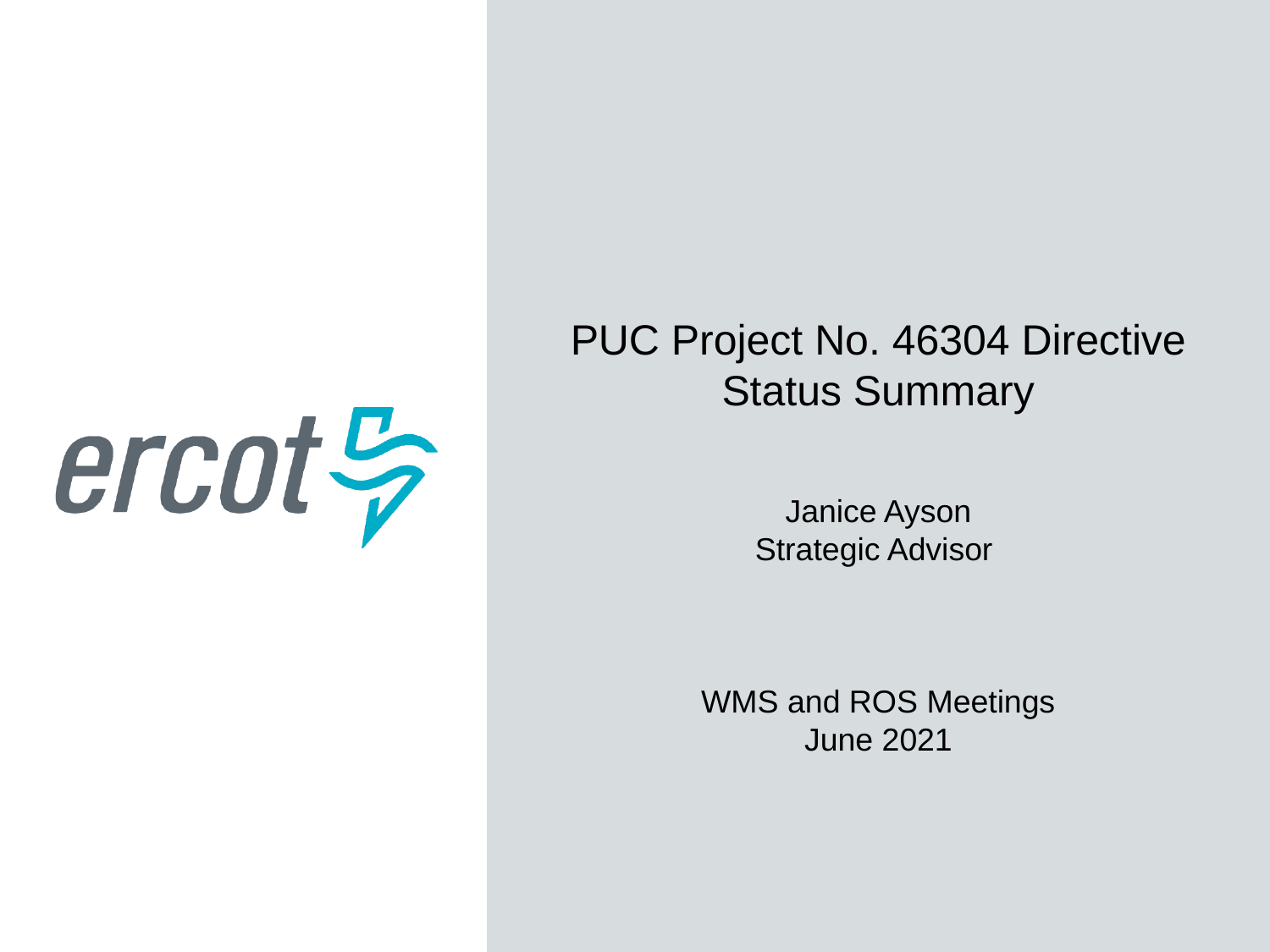

PUC Project No. 46304 Directive Status Summary

Janice Ayson
Strategic Advisor

WMS and ROS Meetings
June 2021